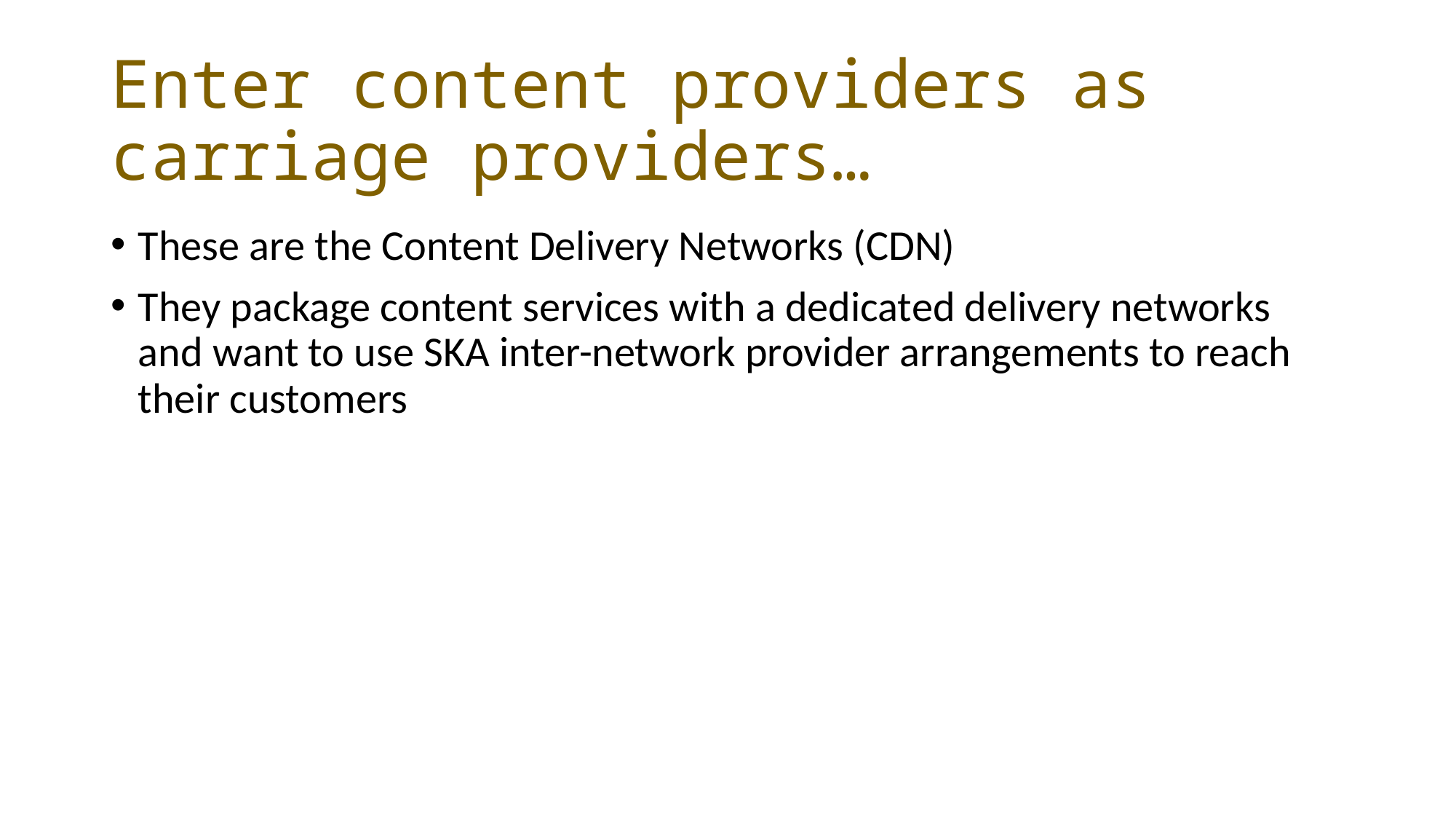

# Enter content providers as carriage providers…
These are the Content Delivery Networks (CDN)
They package content services with a dedicated delivery networks and want to use SKA inter-network provider arrangements to reach their customers